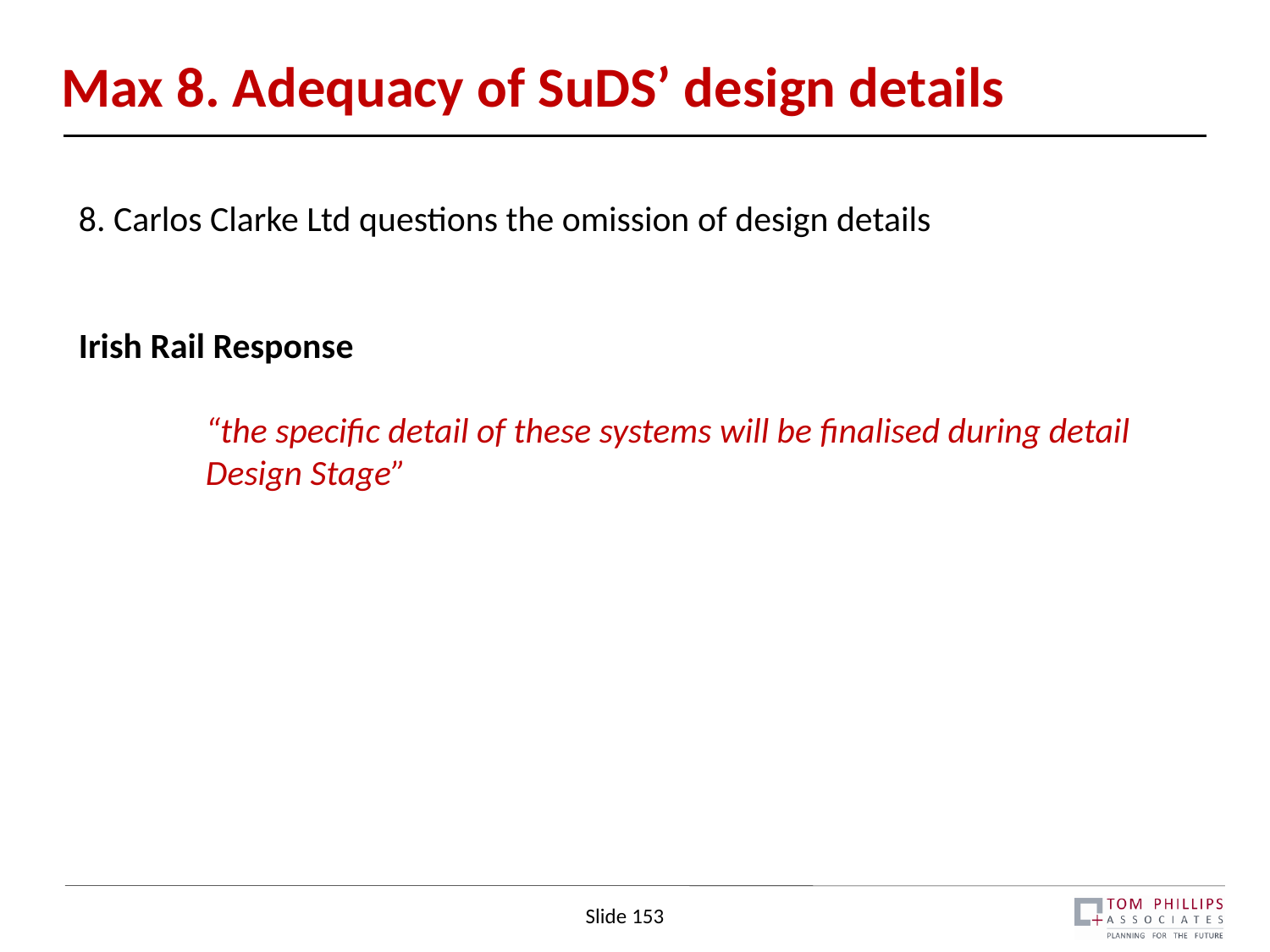

# Max 8. Adequacy of SuDS’ design details

8. Carlos Clarke Ltd questions the omission of design details

Irish Rail Response

“the specific detail of these systems will be finalised during detail Design Stage”